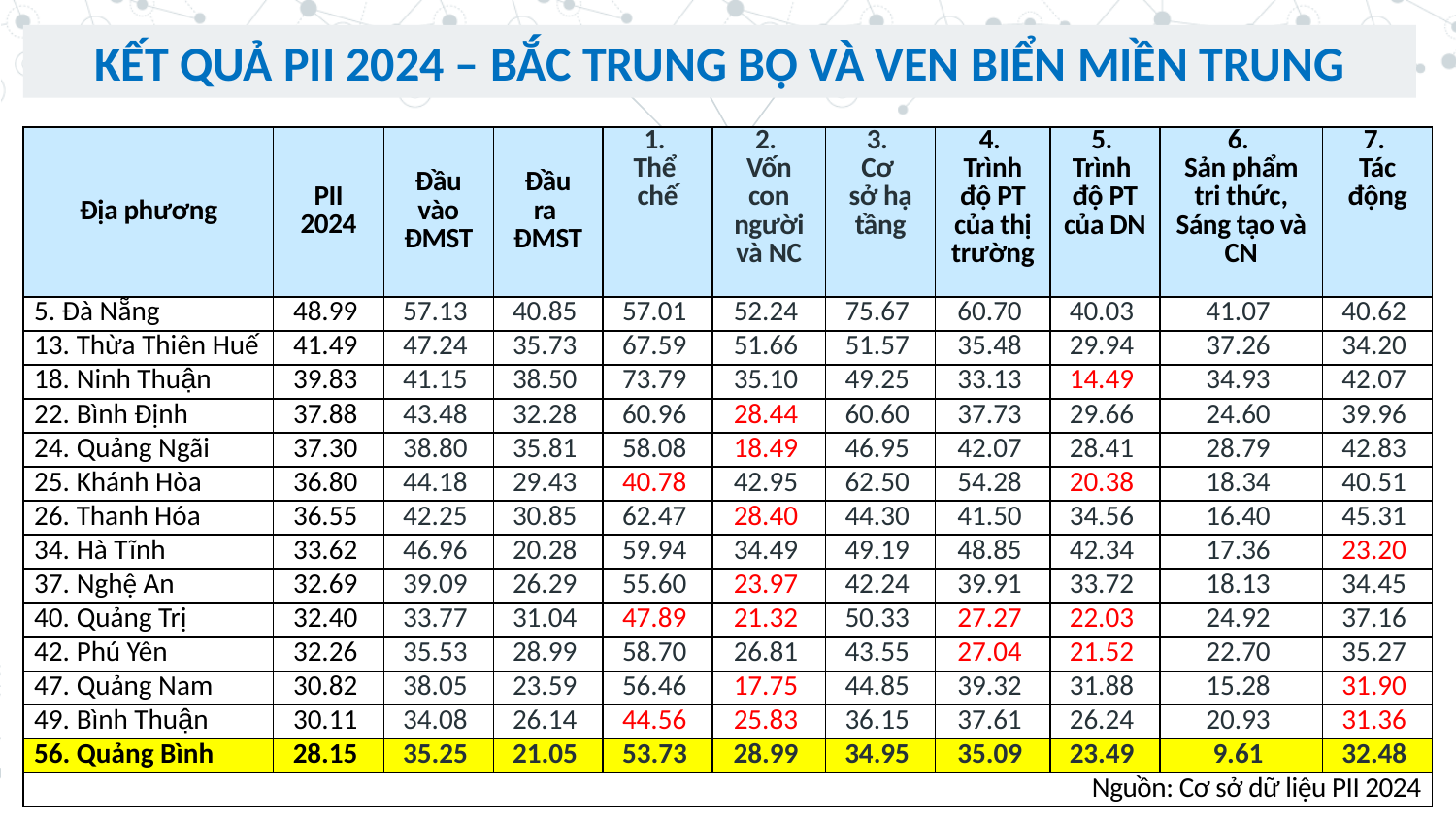

Kết quả PII 2024 – bắc trung bộ và ven biển miền trung
| Địa phương | PII 2024 | Đầu vào ĐMST | Đầu ra ĐMST | 1. Thể chế | 2. Vốn con người và NC | 3. Cơ sở hạ tầng | 4. Trình độ PT của thị trường | 5. Trình độ PT của DN | 6. Sản phẩm tri thức, Sáng tạo và CN | 7. Tác động |
| --- | --- | --- | --- | --- | --- | --- | --- | --- | --- | --- |
| 5. Đà Nẵng | 48.99 | 57.13 | 40.85 | 57.01 | 52.24 | 75.67 | 60.70 | 40.03 | 41.07 | 40.62 |
| 13. Thừa Thiên Huế | 41.49 | 47.24 | 35.73 | 67.59 | 51.66 | 51.57 | 35.48 | 29.94 | 37.26 | 34.20 |
| 18. Ninh Thuận | 39.83 | 41.15 | 38.50 | 73.79 | 35.10 | 49.25 | 33.13 | 14.49 | 34.93 | 42.07 |
| 22. Bình Định | 37.88 | 43.48 | 32.28 | 60.96 | 28.44 | 60.60 | 37.73 | 29.66 | 24.60 | 39.96 |
| 24. Quảng Ngãi | 37.30 | 38.80 | 35.81 | 58.08 | 18.49 | 46.95 | 42.07 | 28.41 | 28.79 | 42.83 |
| 25. Khánh Hòa | 36.80 | 44.18 | 29.43 | 40.78 | 42.95 | 62.50 | 54.28 | 20.38 | 18.34 | 40.51 |
| 26. Thanh Hóa | 36.55 | 42.25 | 30.85 | 62.47 | 28.40 | 44.30 | 41.50 | 34.56 | 16.40 | 45.31 |
| 34. Hà Tĩnh | 33.62 | 46.96 | 20.28 | 59.94 | 34.49 | 49.19 | 48.85 | 42.34 | 17.36 | 23.20 |
| 37. Nghệ An | 32.69 | 39.09 | 26.29 | 55.60 | 23.97 | 42.24 | 39.91 | 33.72 | 18.13 | 34.45 |
| 40. Quảng Trị | 32.40 | 33.77 | 31.04 | 47.89 | 21.32 | 50.33 | 27.27 | 22.03 | 24.92 | 37.16 |
| 42. Phú Yên | 32.26 | 35.53 | 28.99 | 58.70 | 26.81 | 43.55 | 27.04 | 21.52 | 22.70 | 35.27 |
| 47. Quảng Nam | 30.82 | 38.05 | 23.59 | 56.46 | 17.75 | 44.85 | 39.32 | 31.88 | 15.28 | 31.90 |
| 49. Bình Thuận | 30.11 | 34.08 | 26.14 | 44.56 | 25.83 | 36.15 | 37.61 | 26.24 | 20.93 | 31.36 |
| 56. Quảng Bình | 28.15 | 35.25 | 21.05 | 53.73 | 28.99 | 34.95 | 35.09 | 23.49 | 9.61 | 32.48 |
| Nguồn: Cơ sở dữ liệu PII 2024 |  |  |  |  |  |  |  |  |  |  |
24